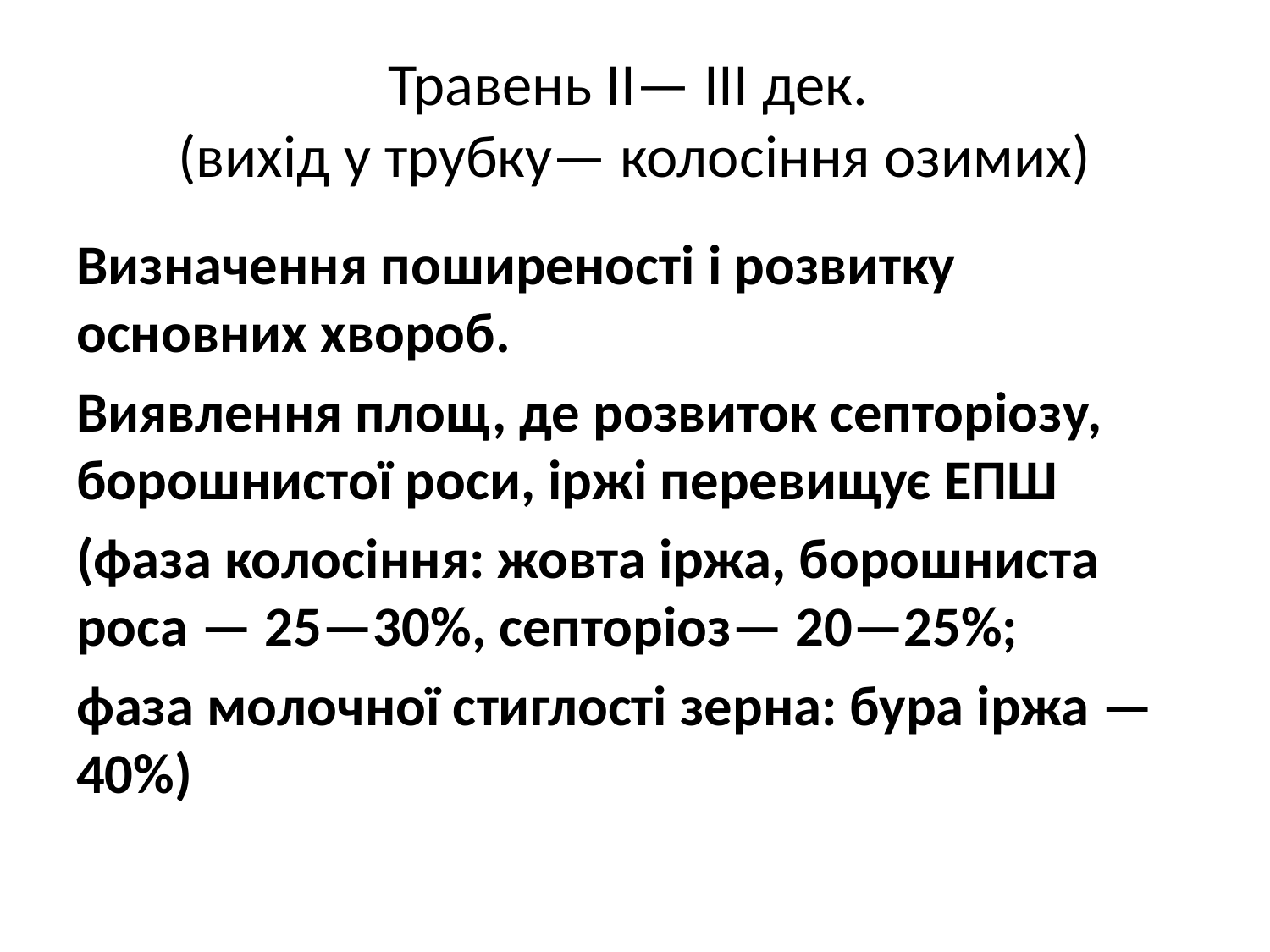

# Травень II— III дек. (вихід у трубку— колосіння озимих)
Визначення поширеності і розвитку основних хвороб.
Виявлення площ, де розвиток септоріозу, борошнистої роси, іржі перевищує ЕПШ
(фаза колосіння: жовта іржа, борошниста роса — 25—30%, септоріоз— 20—25%;
фаза молочної стиглості зерна: бура іржа — 40%)